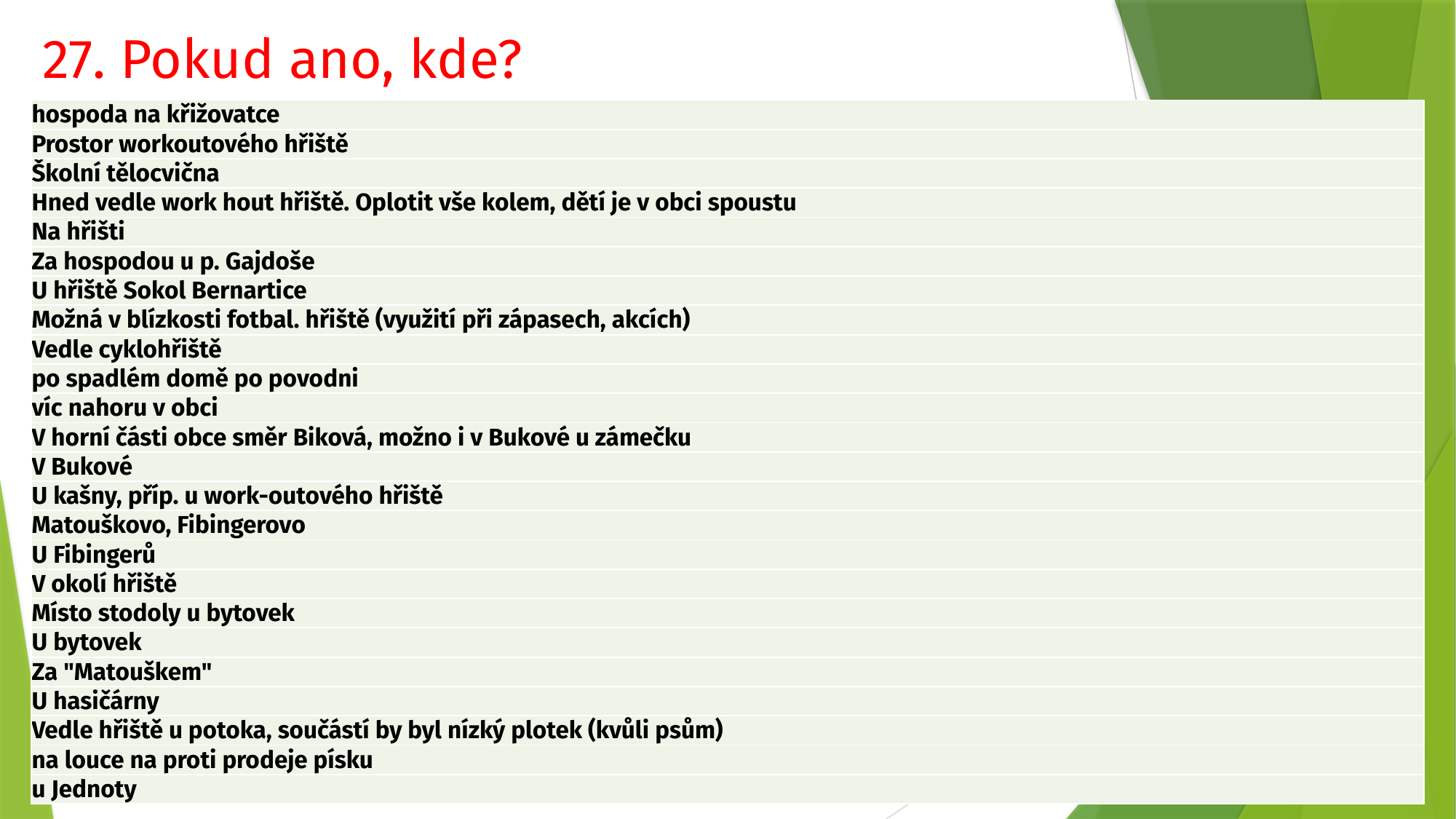

# 27. Pokud ano, kde?
| hospoda na křižovatce |
| --- |
| Prostor workoutového hřiště |
| Školní tělocvična |
| Hned vedle work hout hřiště. Oplotit vše kolem, dětí je v obci spoustu |
| Na hřišti |
| Za hospodou u p. Gajdoše |
| U hřiště Sokol Bernartice |
| Možná v blízkosti fotbal. hřiště (využití při zápasech, akcích) |
| Vedle cyklohřiště |
| po spadlém domě po povodni |
| víc nahoru v obci |
| V horní části obce směr Biková, možno i v Bukové u zámečku |
| V Bukové |
| U kašny, příp. u work-outového hřiště |
| Matouškovo, Fibingerovo |
| U Fibingerů |
| V okolí hřiště |
| Místo stodoly u bytovek |
| U bytovek |
| Za "Matouškem" |
| U hasičárny |
| Vedle hřiště u potoka, součástí by byl nízký plotek (kvůli psům) |
| na louce na proti prodeje písku |
| u Jednoty |